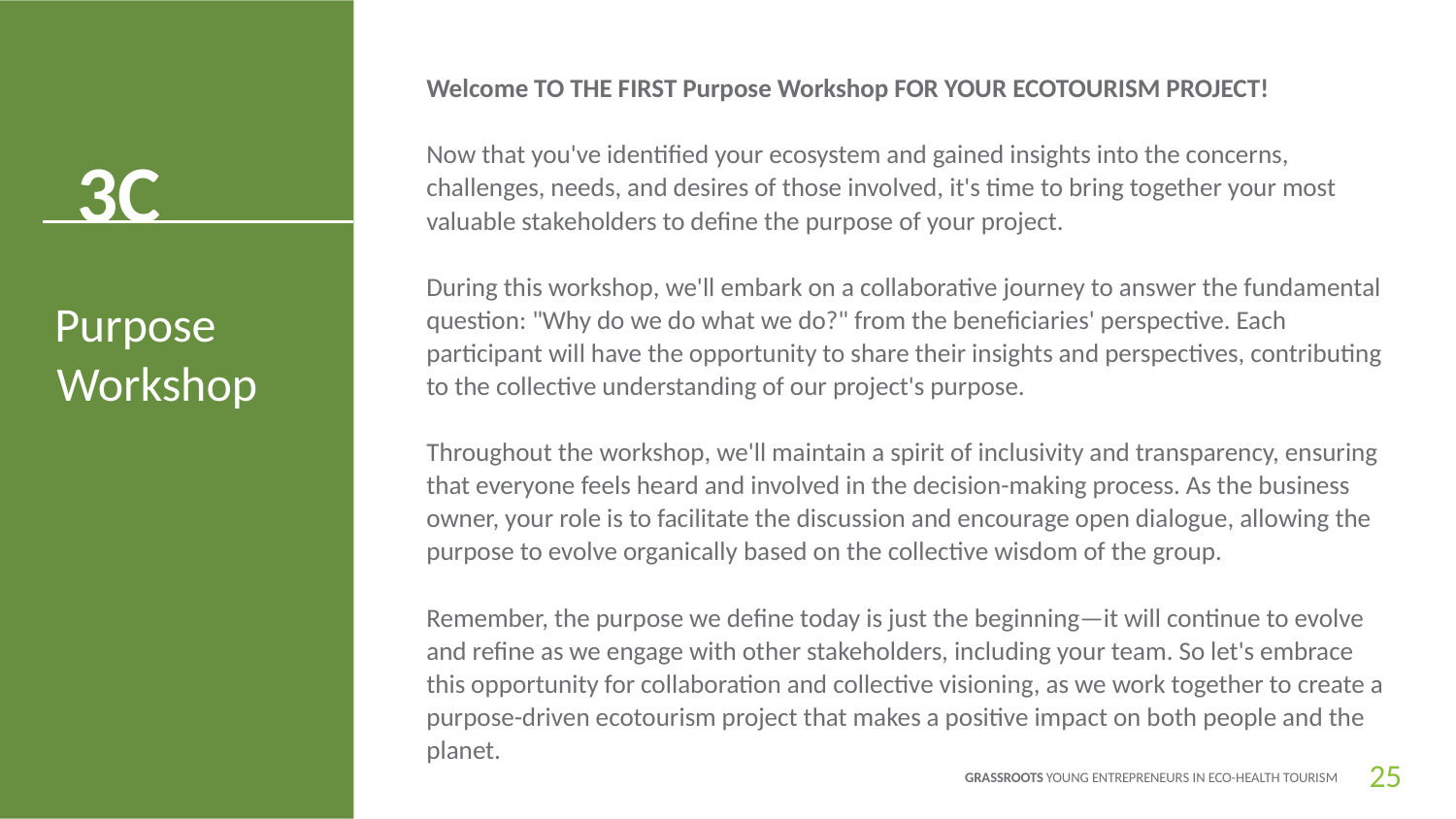

Welcome TO THE FIRST Purpose Workshop FOR YOUR ECOTOURISM PROJECT!

Now that you've identified your ecosystem and gained insights into the concerns, challenges, needs, and desires of those involved, it's time to bring together your most valuable stakeholders to define the purpose of your project.

During this workshop, we'll embark on a collaborative journey to answer the fundamental question: "Why do we do what we do?" from the beneficiaries' perspective. Each participant will have the opportunity to share their insights and perspectives, contributing to the collective understanding of our project's purpose.

Throughout the workshop, we'll maintain a spirit of inclusivity and transparency, ensuring that everyone feels heard and involved in the decision-making process. As the business owner, your role is to facilitate the discussion and encourage open dialogue, allowing the purpose to evolve organically based on the collective wisdom of the group.

Remember, the purpose we define today is just the beginning—it will continue to evolve and refine as we engage with other stakeholders, including your team. So let's embrace this opportunity for collaboration and collective visioning, as we work together to create a purpose-driven ecotourism project that makes a positive impact on both people and the planet.
3C
Purpose Workshop

25